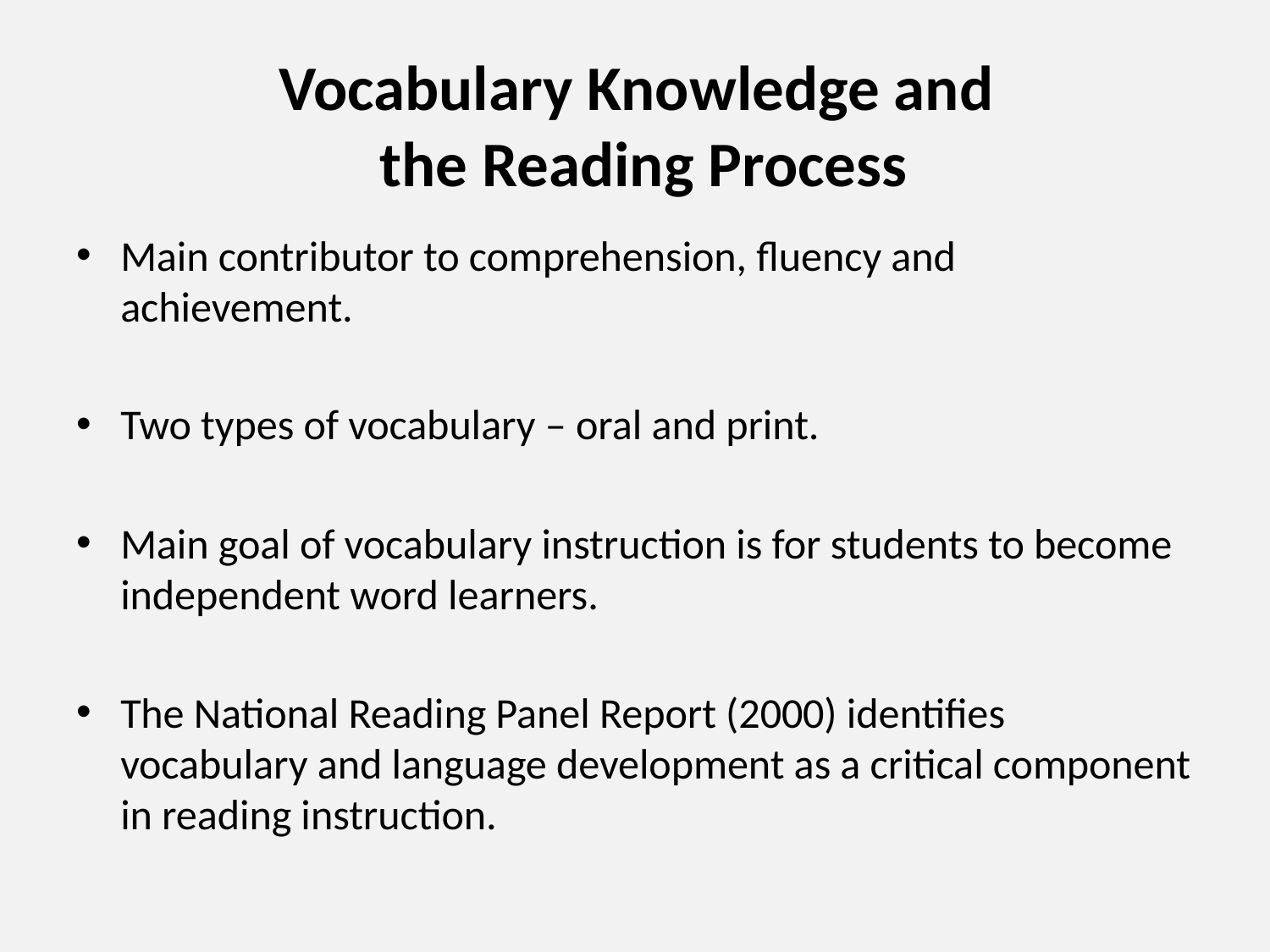

# Vocabulary Knowledge and the Reading Process
Main contributor to comprehension, fluency and achievement.

Two types of vocabulary – oral and print.

Main goal of vocabulary instruction is for students to become independent word learners.

The National Reading Panel Report (2000) identifies vocabulary and language development as a critical component in reading instruction.